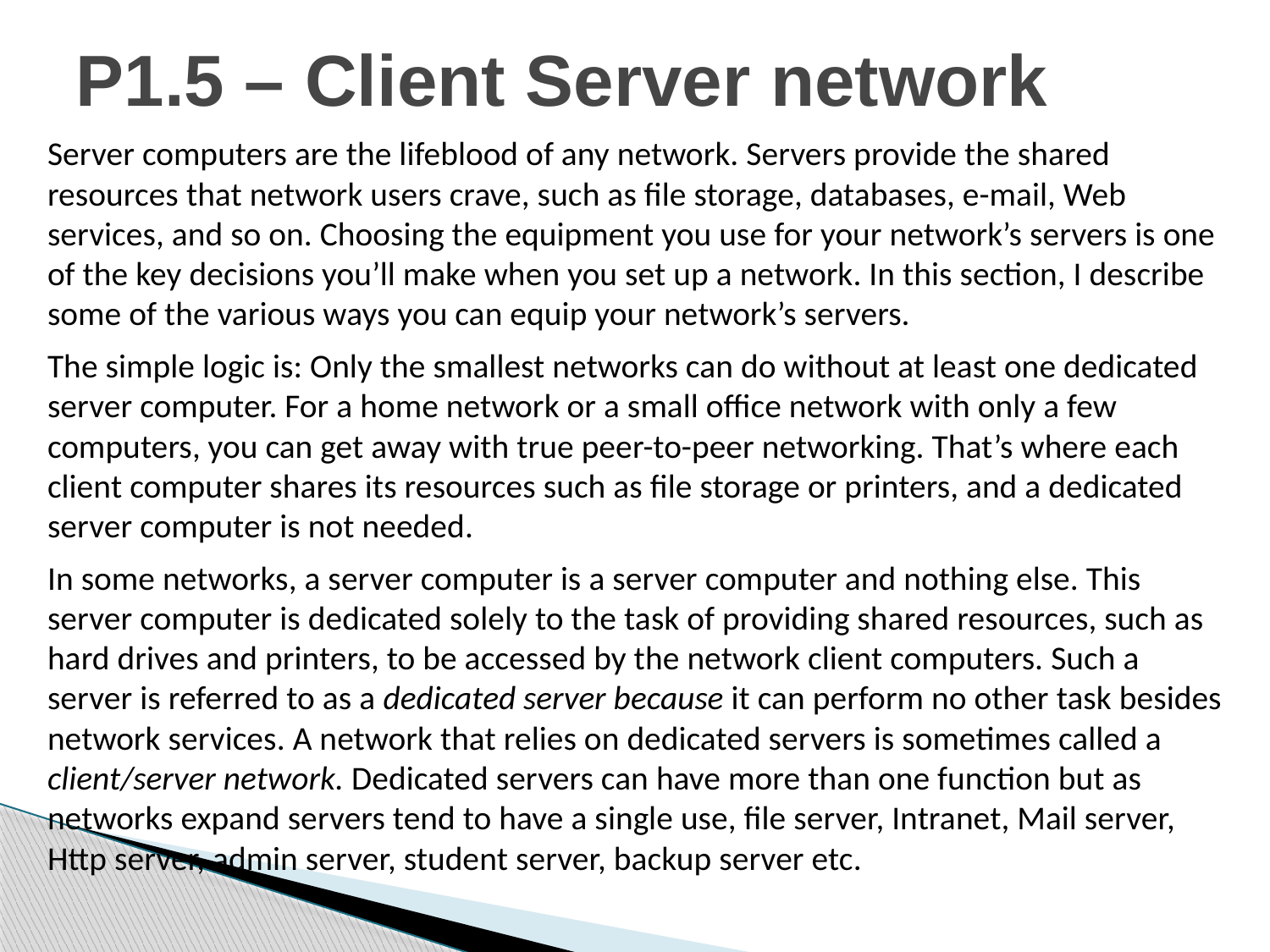

# P1.5 – Client Server network
Server computers are the lifeblood of any network. Servers provide the shared resources that network users crave, such as file storage, databases, e-mail, Web services, and so on. Choosing the equipment you use for your network’s servers is one of the key decisions you’ll make when you set up a network. In this section, I describe some of the various ways you can equip your network’s servers.
The simple logic is: Only the smallest networks can do without at least one dedicated server computer. For a home network or a small office network with only a few computers, you can get away with true peer-to-peer networking. That’s where each client computer shares its resources such as file storage or printers, and a dedicated server computer is not needed.
In some networks, a server computer is a server computer and nothing else. This server computer is dedicated solely to the task of providing shared resources, such as hard drives and printers, to be accessed by the network client computers. Such a server is referred to as a dedicated server because it can perform no other task besides network services. A network that relies on dedicated servers is sometimes called a client/server network. Dedicated servers can have more than one function but as networks expand servers tend to have a single use, file server, Intranet, Mail server, Http server, admin server, student server, backup server etc.